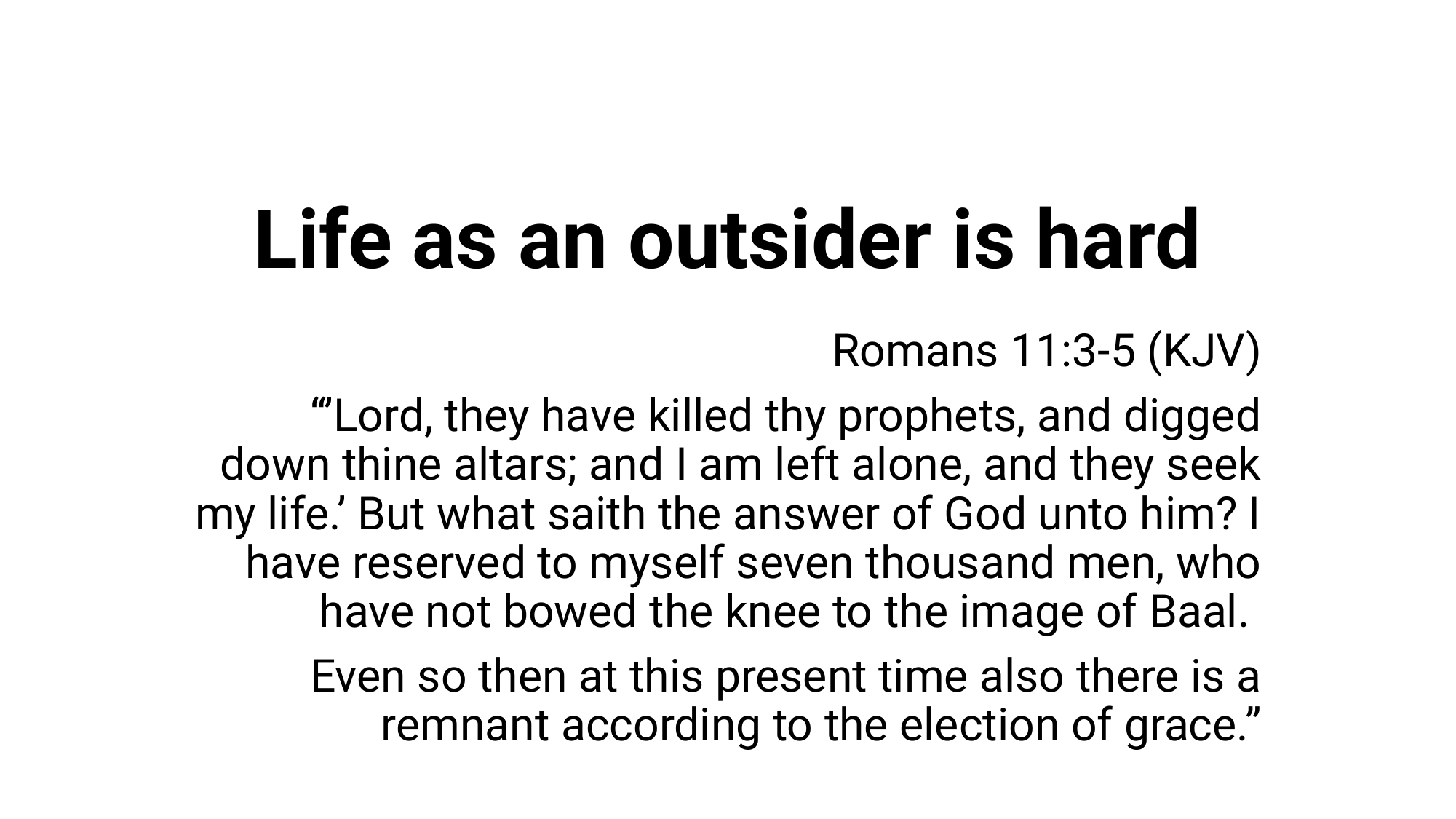

# Life as an outsider is hard
Romans 11:3-5 (KJV)
“’Lord, they have killed thy prophets, and digged down thine altars; and I am left alone, and they seek my life.’ But what saith the answer of God unto him? I have reserved to myself seven thousand men, who have not bowed the knee to the image of Baal.
Even so then at this present time also there is a remnant according to the election of grace.”